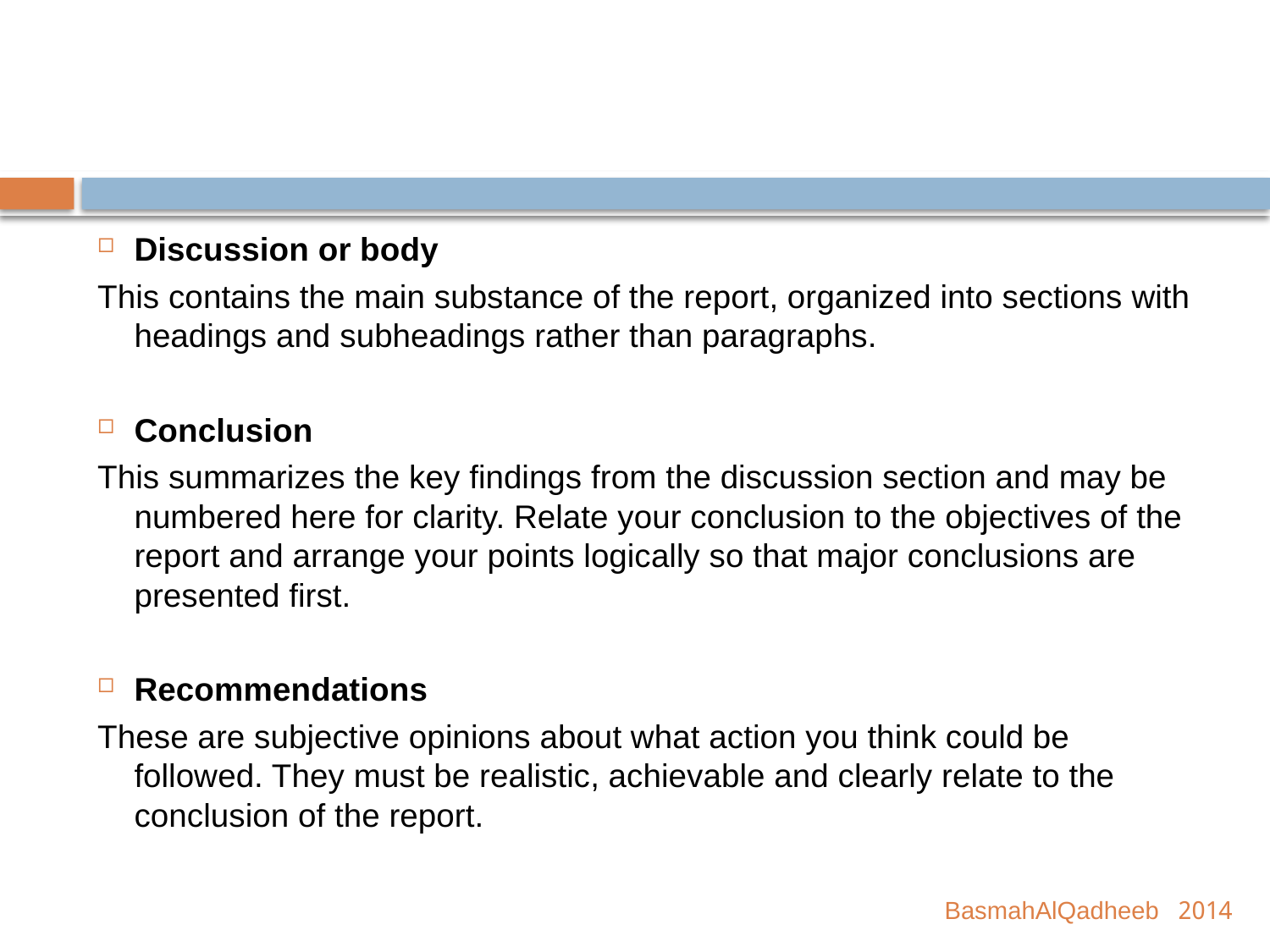

#
Discussion or body
This contains the main substance of the report, organized into sections with headings and subheadings rather than paragraphs.

Conclusion
This summarizes the key findings from the discussion section and may be numbered here for clarity. Relate your conclusion to the objectives of the report and arrange your points logically so that major conclusions are presented first.

Recommendations
These are subjective opinions about what action you think could be followed. They must be realistic, achievable and clearly relate to the conclusion of the report.

2014   BasmahAlQadheeb